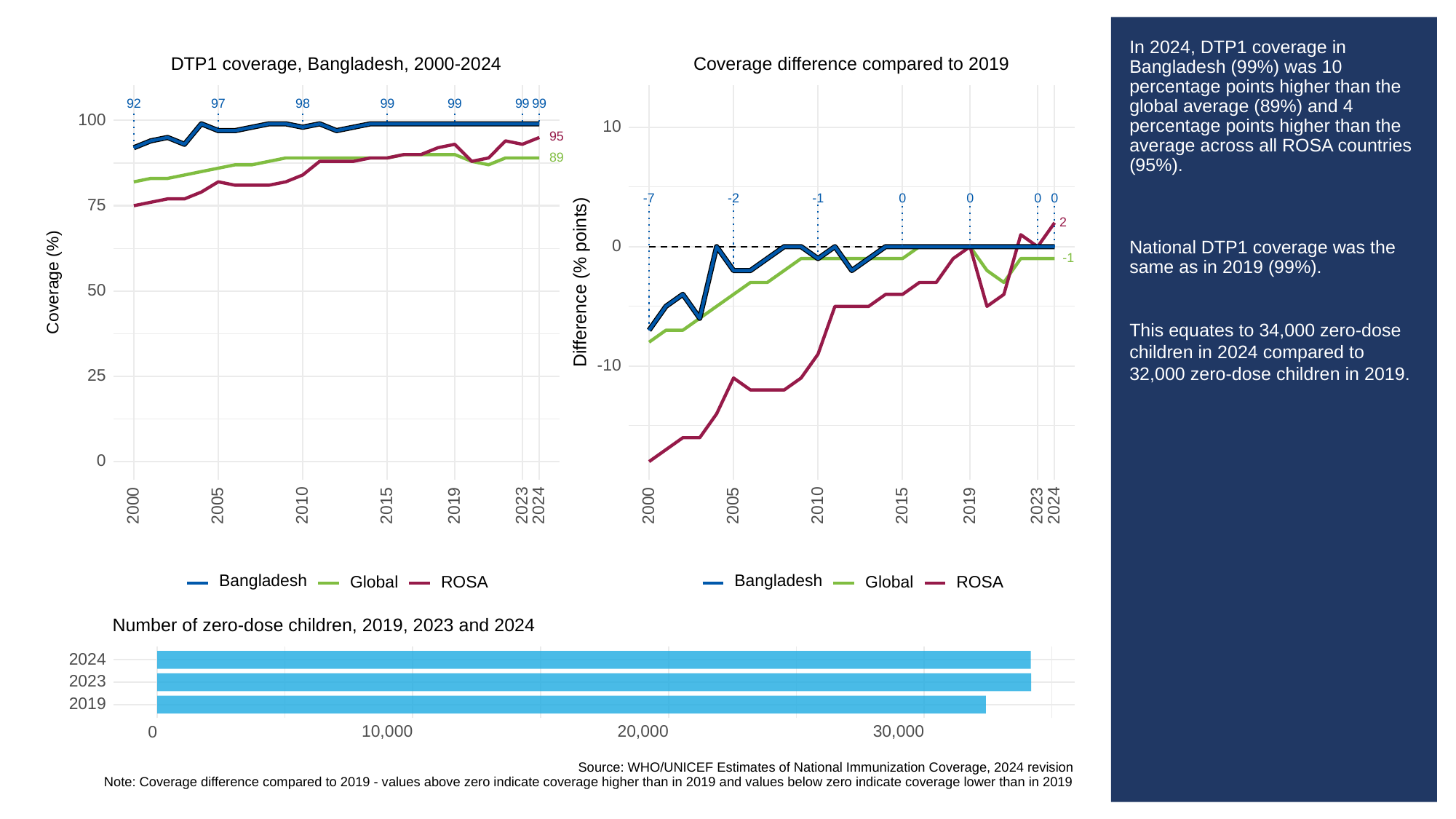

# In 2024, DTP1 coverage in Bangladesh (99%) was 10 percentage points higher than the global average (89%) and 4 percentage points higher than the average across all ROSA countries (95%).

National DTP1 coverage was the same as in 2019 (99%).

This equates to 34,000 zero-dose children in 2024 compared to 32,000 zero-dose children in 2019.

Coverage difference compared to 2019
DTP1 coverage, Bangladesh, 2000-2024

92
97
98
99
99
99
99

100

10

95

89

0
0
0
0
-2
-1
-7
75

2

0

-1
Difference (% points)
Coverage (%)
50

-10

25

0

2023
2023
2000
2005
2010
2015
2019
2024
2000
2005
2010
2015
2019
2024
Bangladesh
Bangladesh
ROSA
ROSA
Global
Global

Number of zero-dose children, 2019, 2023 and 2024

2024

2023

2019

10,000
20,000
30,000
0
Source: WHO/UNICEF Estimates of National Immunization Coverage, 2024 revision
Note: Coverage difference compared to 2019 - values above zero indicate coverage higher than in 2019 and values below zero indicate coverage lower than in 2019